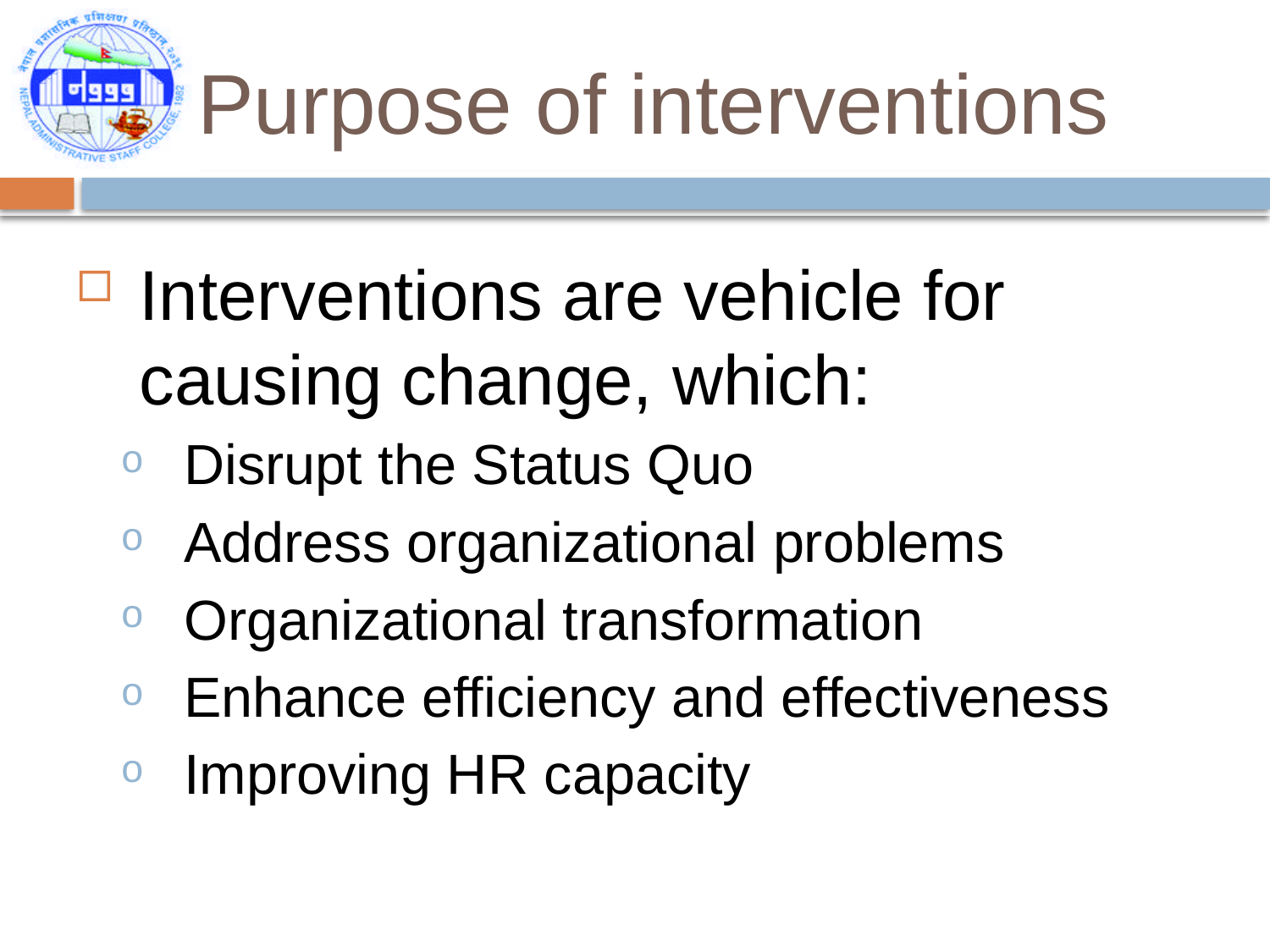

# Purpose of interventions
Interventions are vehicle for causing change, which:
Disrupt the Status Quo
Address organizational problems
Organizational transformation
Enhance efficiency and effectiveness
Improving HR capacity